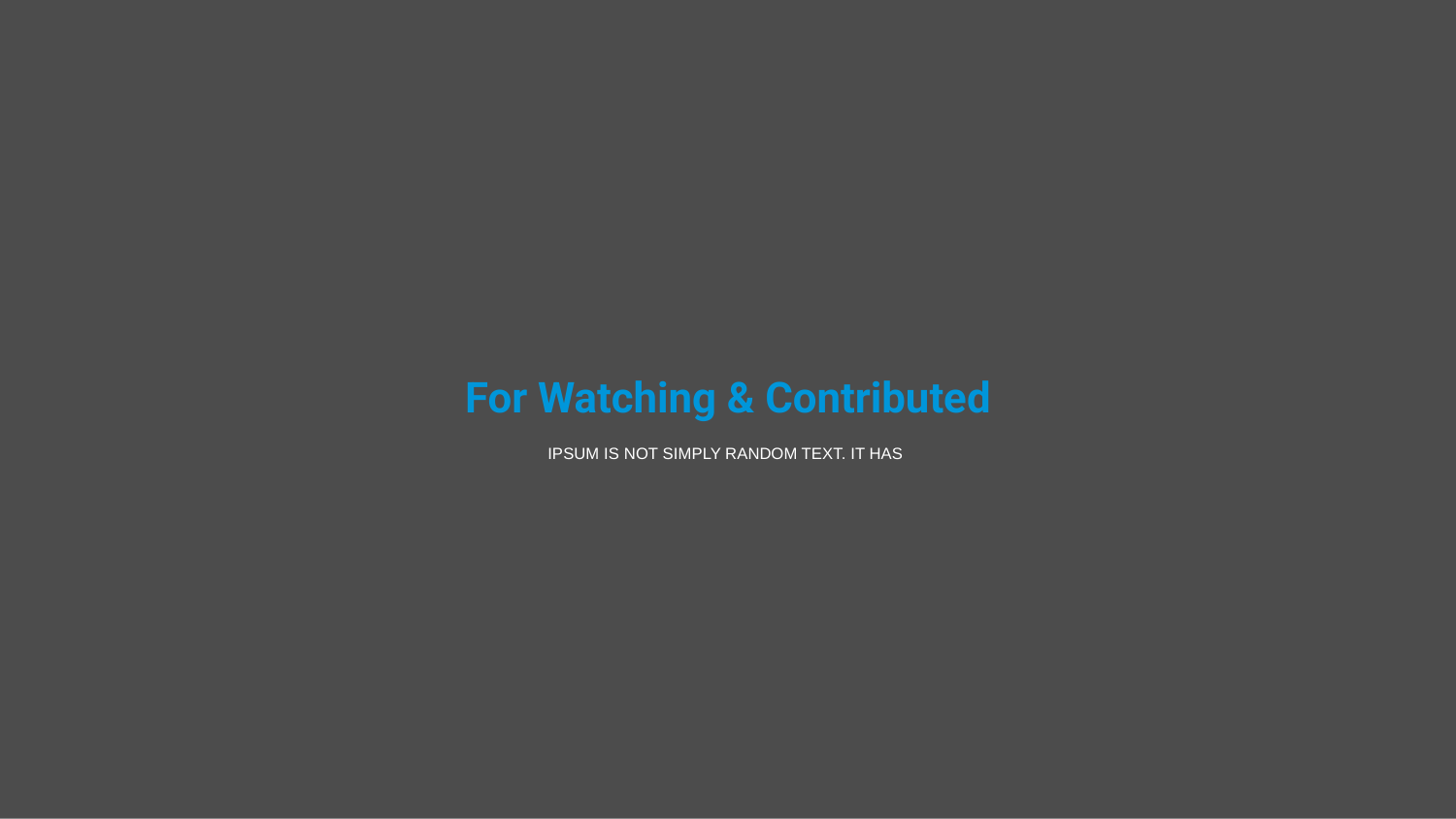

For Watching & Contributed
IPSUM IS NOT SIMPLY RANDOM TEXT. IT HAS